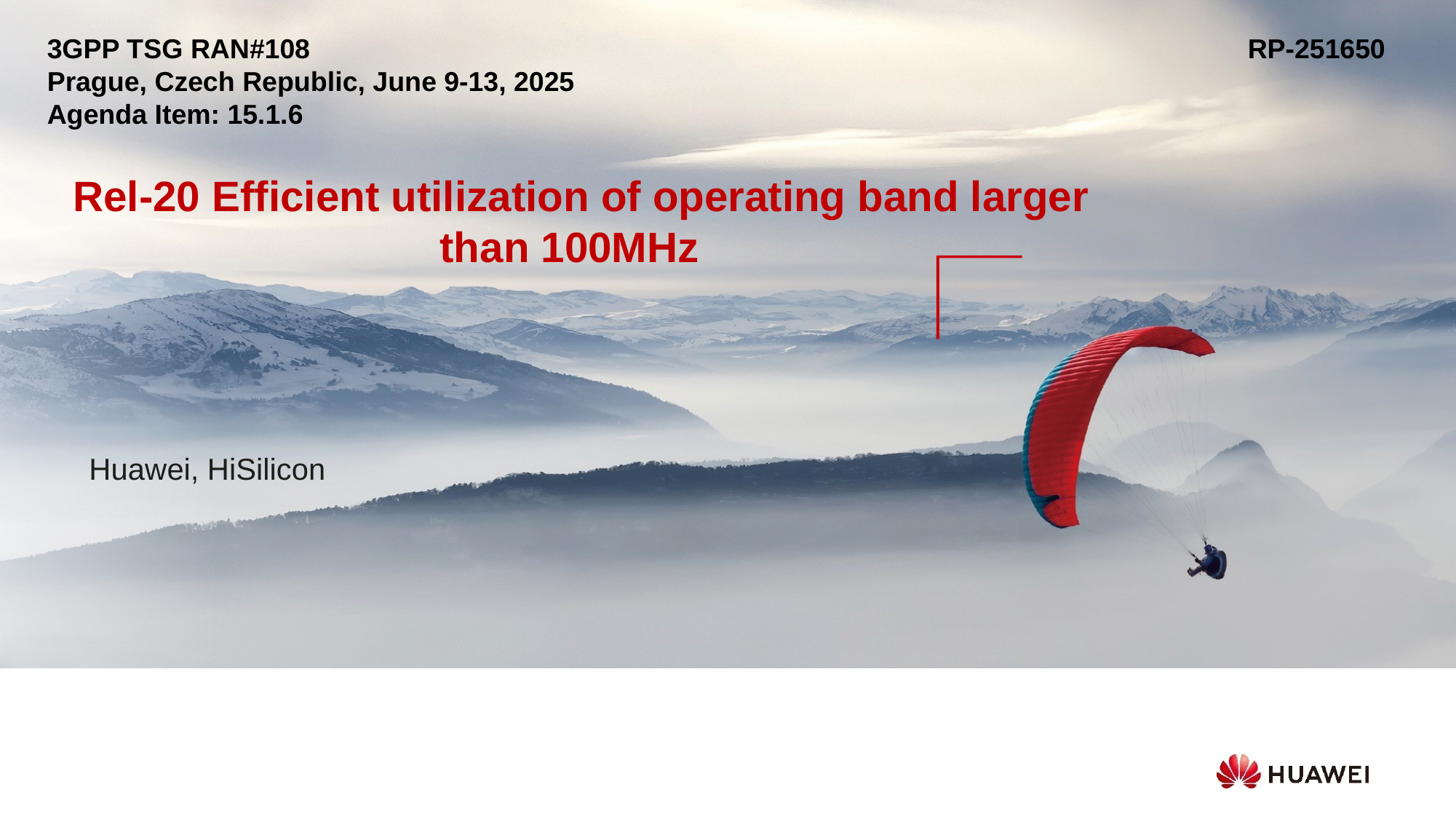

3GPP TSG RAN#108									RP-251650
Prague, Czech Republic, June 9-13, 2025
Agenda Item: 15.1.6
Rel-20 Efficient utilization of operating band larger than 100MHz
Huawei, HiSilicon